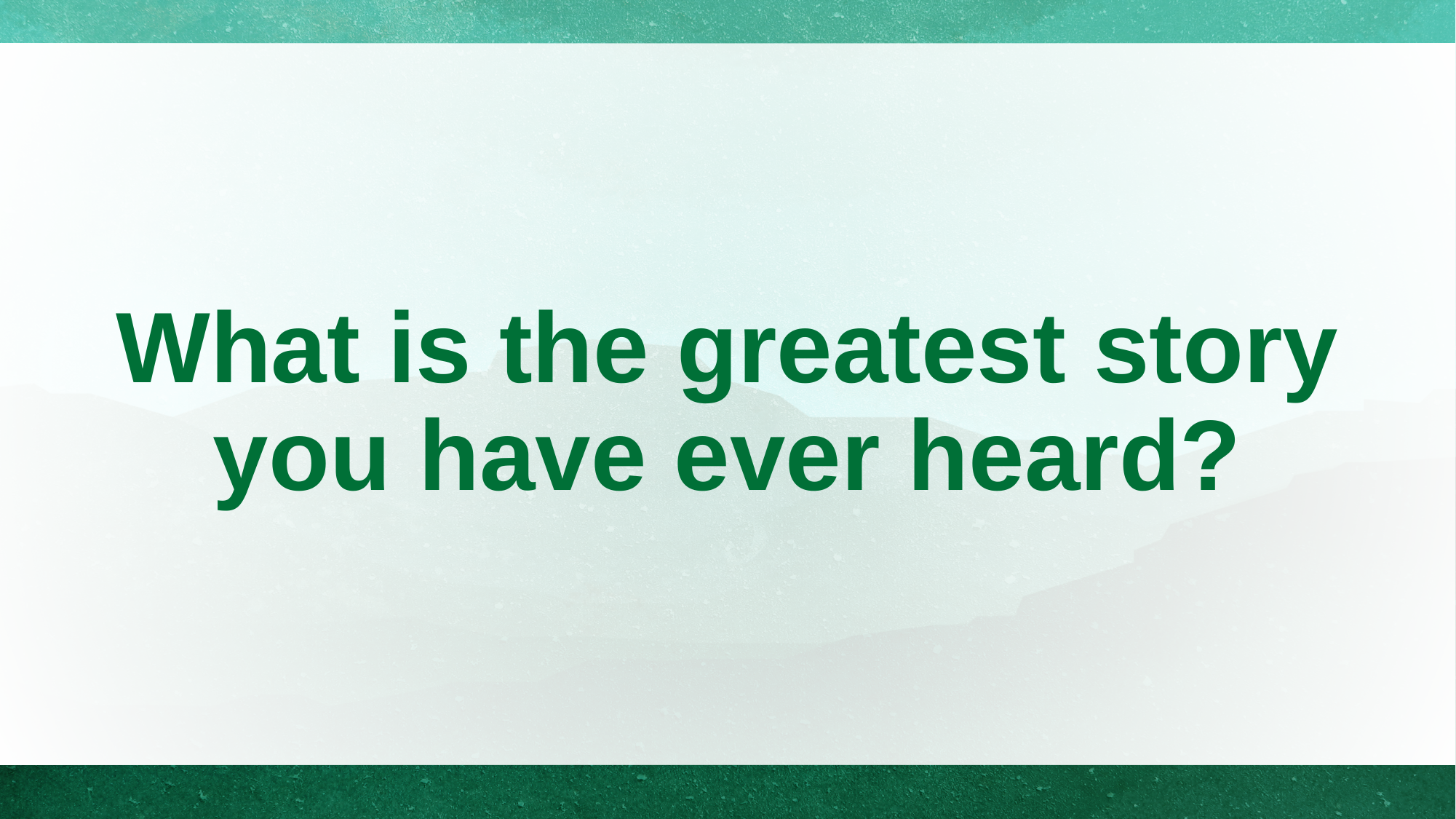

# What is the greatest story you have ever heard?